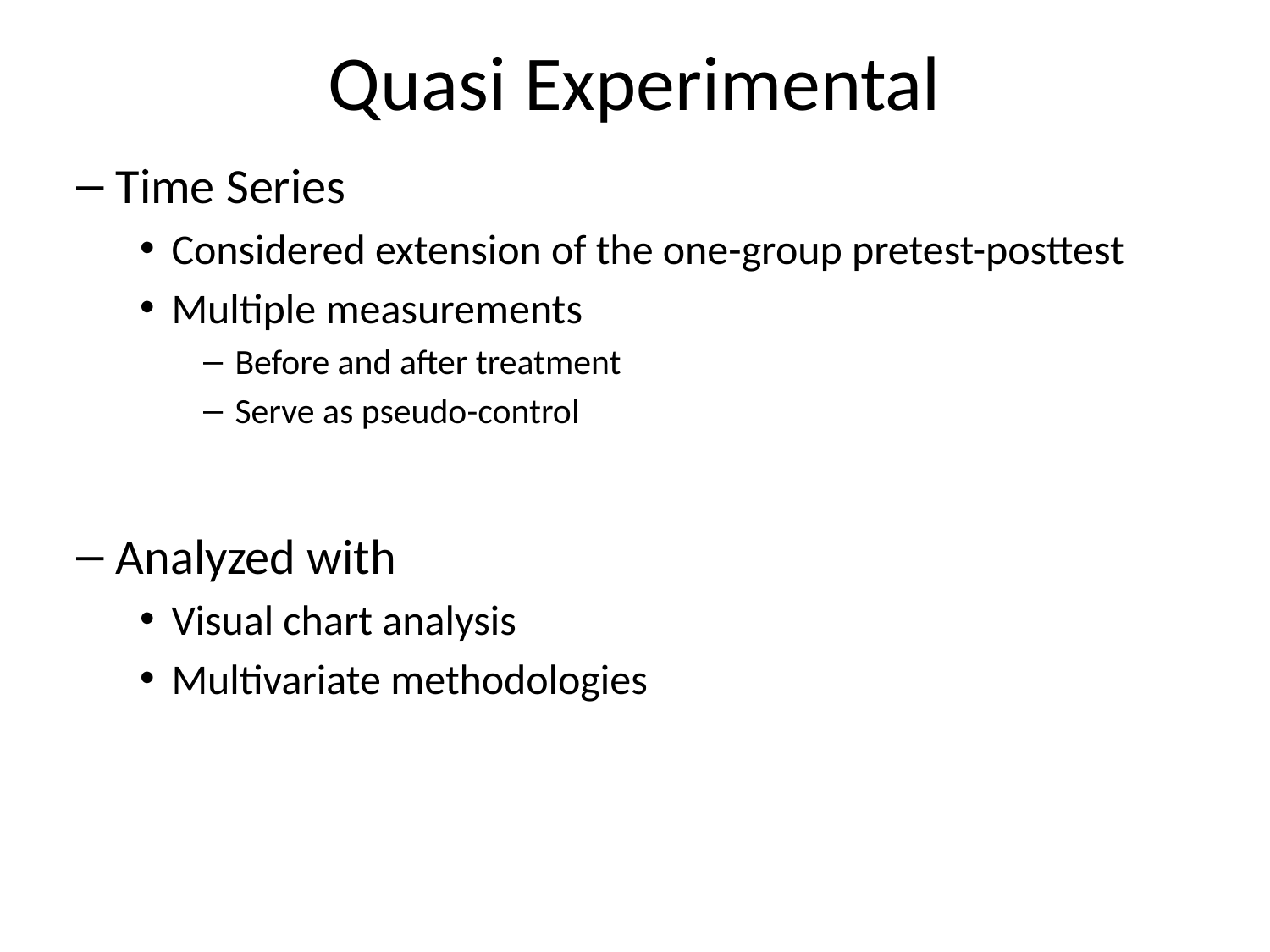

# Quasi Experimental
Time Series
Considered extension of the one-group pretest-posttest
Multiple measurements
Before and after treatment
Serve as pseudo-control

Analyzed with
Visual chart analysis
Multivariate methodologies